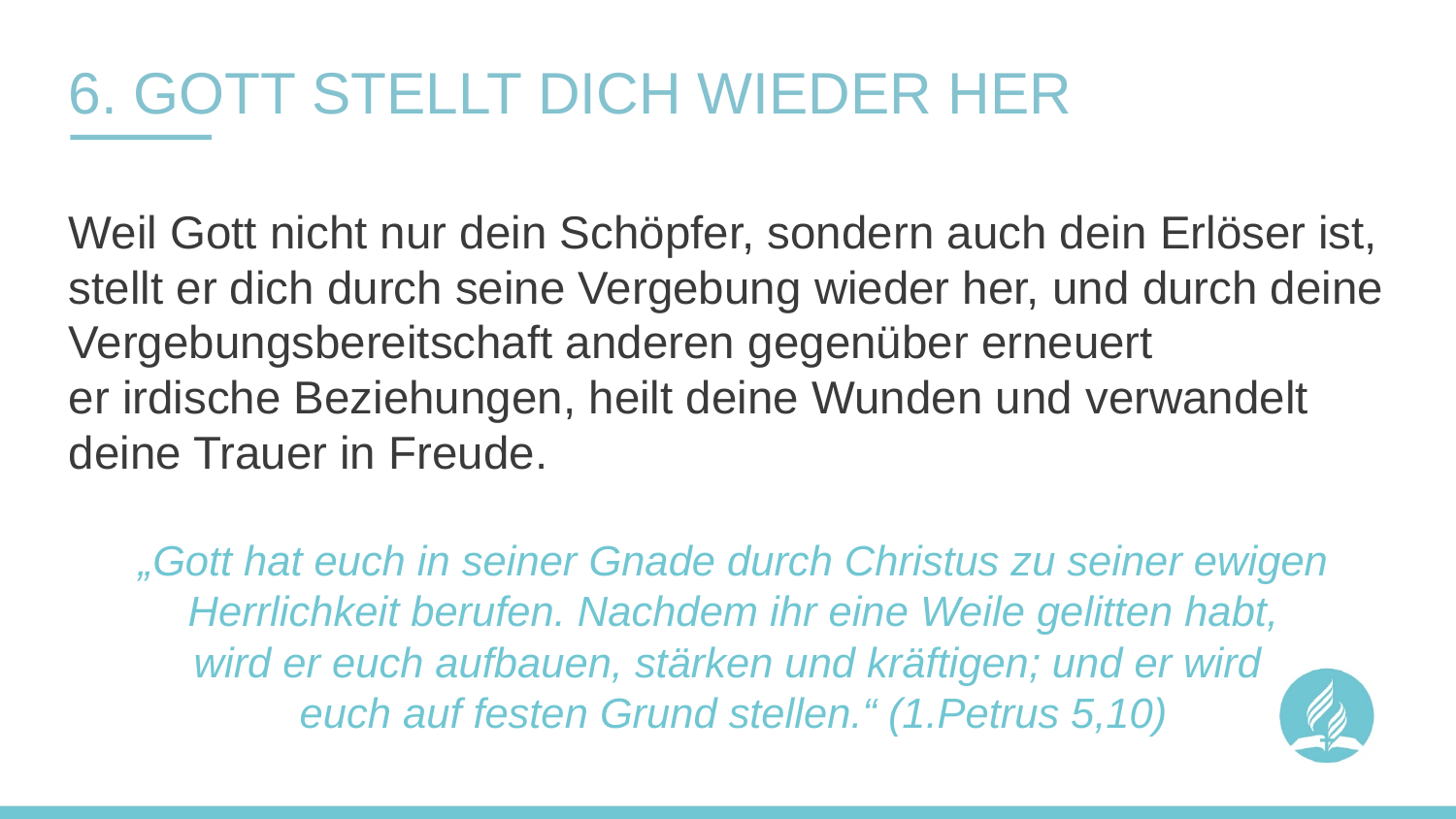

# 6. GOTT STELLT DICH WIEDER HER
Weil Gott nicht nur dein Schöpfer, sondern auch dein Erlöser ist,
stellt er dich durch seine Vergebung wieder her, und durch deine Vergebungsbereitschaft anderen gegenüber erneuert
er irdische Beziehungen, heilt deine Wunden und verwandelt
deine Trauer in Freude.

„Gott hat euch in seiner Gnade durch Christus zu seiner ewigen
 Herrlichkeit berufen. Nachdem ihr eine Weile gelitten habt,
wird er euch aufbauen, stärken und kräftigen; und er wird
euch auf festen Grund stellen.“ (1.Petrus 5,10)